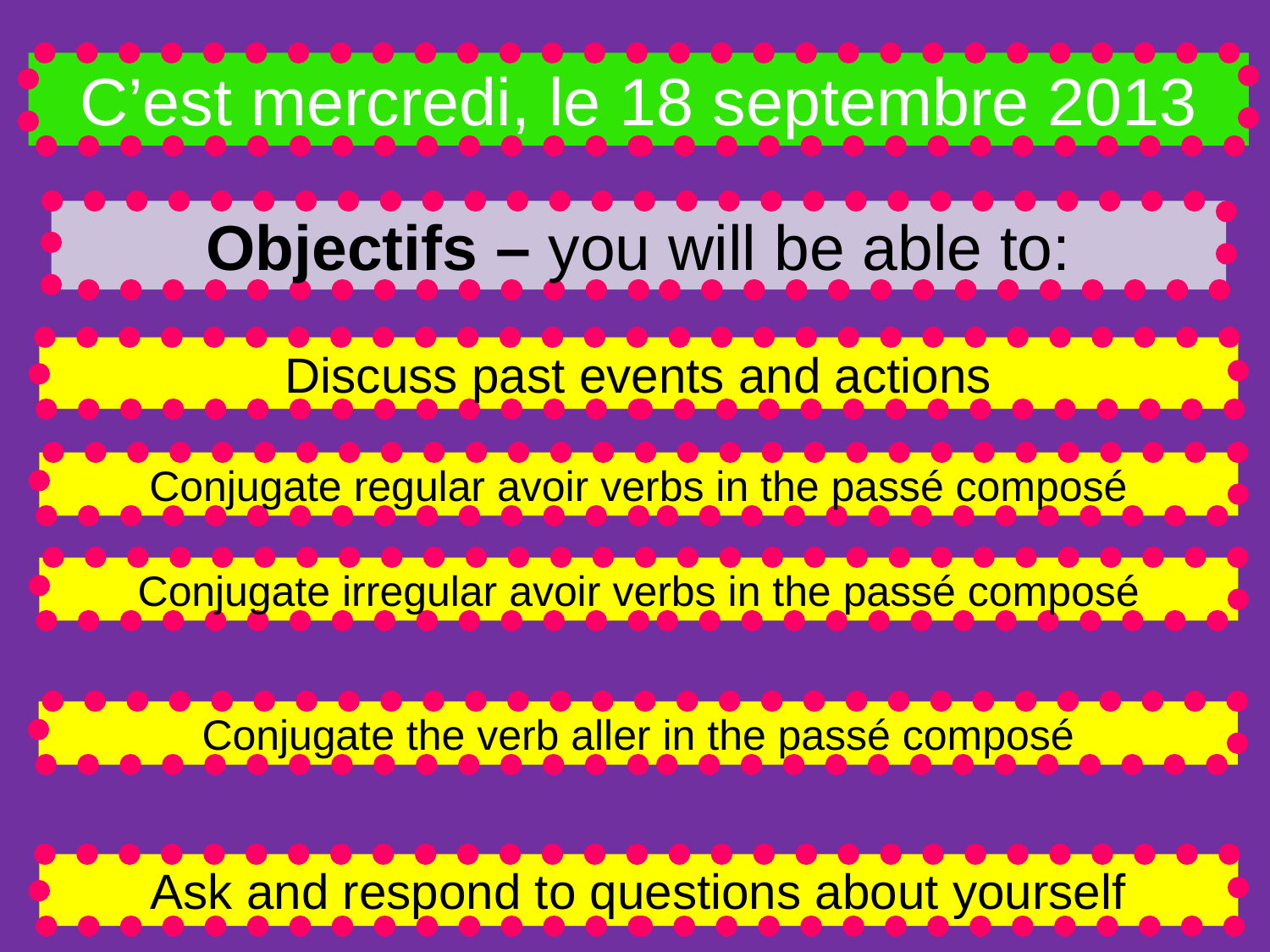

C’est mercredi, le 18 septembre 2013
Objectifs – you will be able to:
Discuss past events and actions
Conjugate regular avoir verbs in the passé composé
Conjugate irregular avoir verbs in the passé composé
Conjugate the verb aller in the passé composé
Ask and respond to questions about yourself